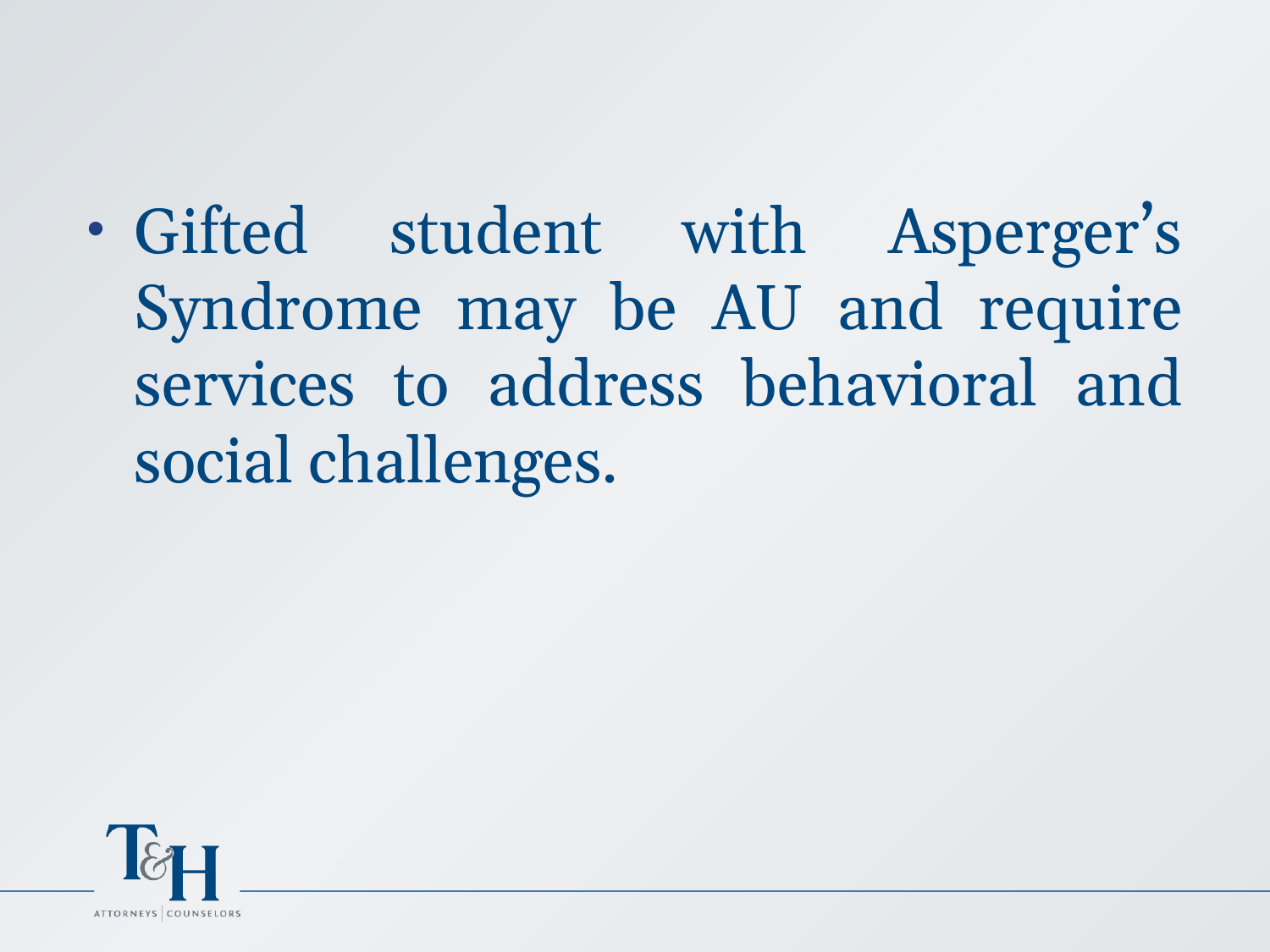

Gifted student with Asperger’s Syndrome may be AU and require services to address behavioral and social challenges.